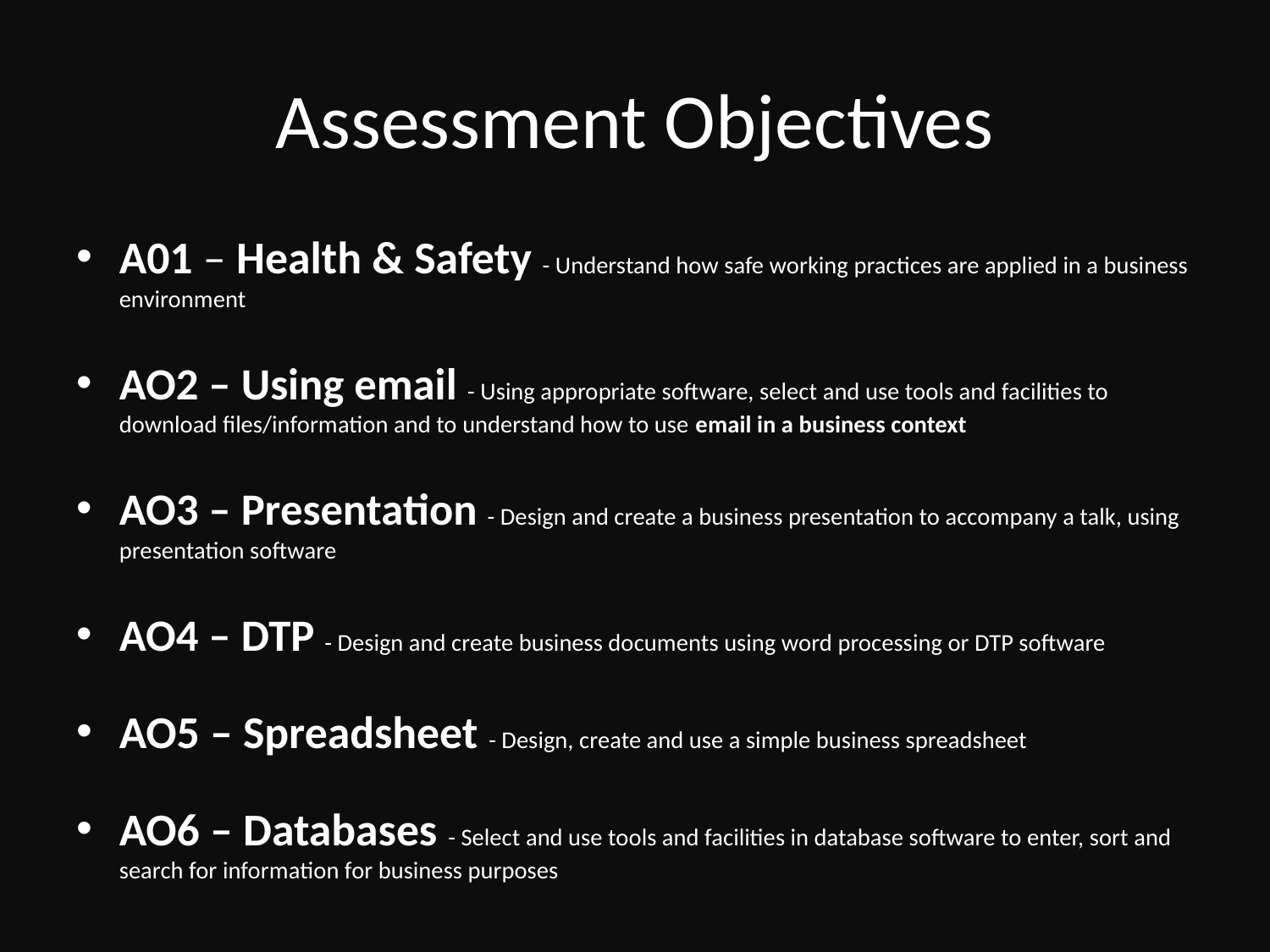

# Assessment Objectives
A01 – Health & Safety - Understand how safe working practices are applied in a business environment

AO2 – Using email - Using appropriate software, select and use tools and facilities to download files/information and to understand how to use email in a business context

AO3 – Presentation - Design and create a business presentation to accompany a talk, using presentation software

AO4 – DTP - Design and create business documents using word processing or DTP software

AO5 – Spreadsheet - Design, create and use a simple business spreadsheet

AO6 – Databases - Select and use tools and facilities in database software to enter, sort and search for information for business purposes